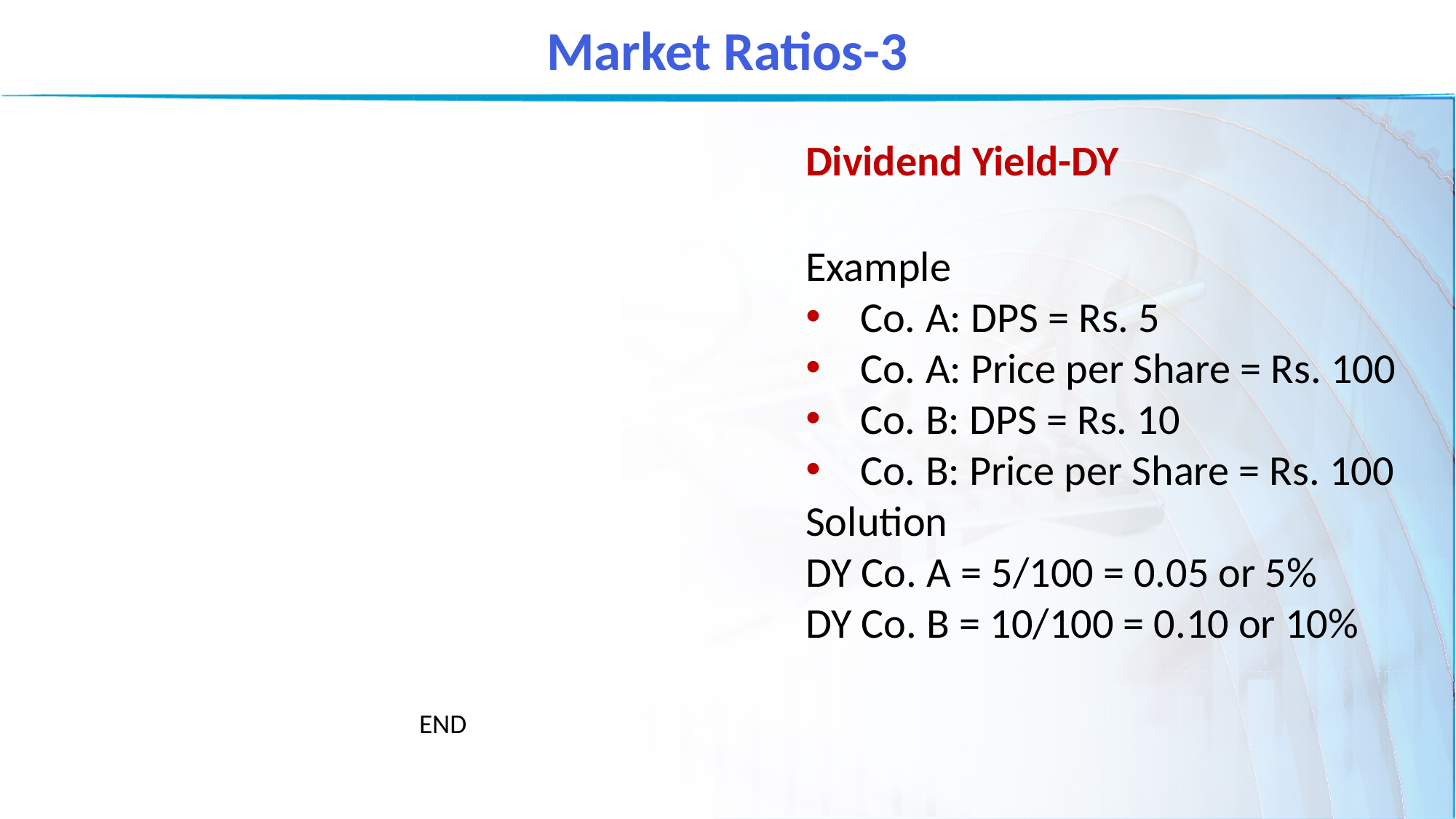

Market Ratios-3
Dividend Yield-DY

Example
Co. A: DPS = Rs. 5
Co. A: Price per Share = Rs. 100
Co. B: DPS = Rs. 10
Co. B: Price per Share = Rs. 100
Solution
DY Co. A = 5/100 = 0.05 or 5%
DY Co. B = 10/100 = 0.10 or 10%

END